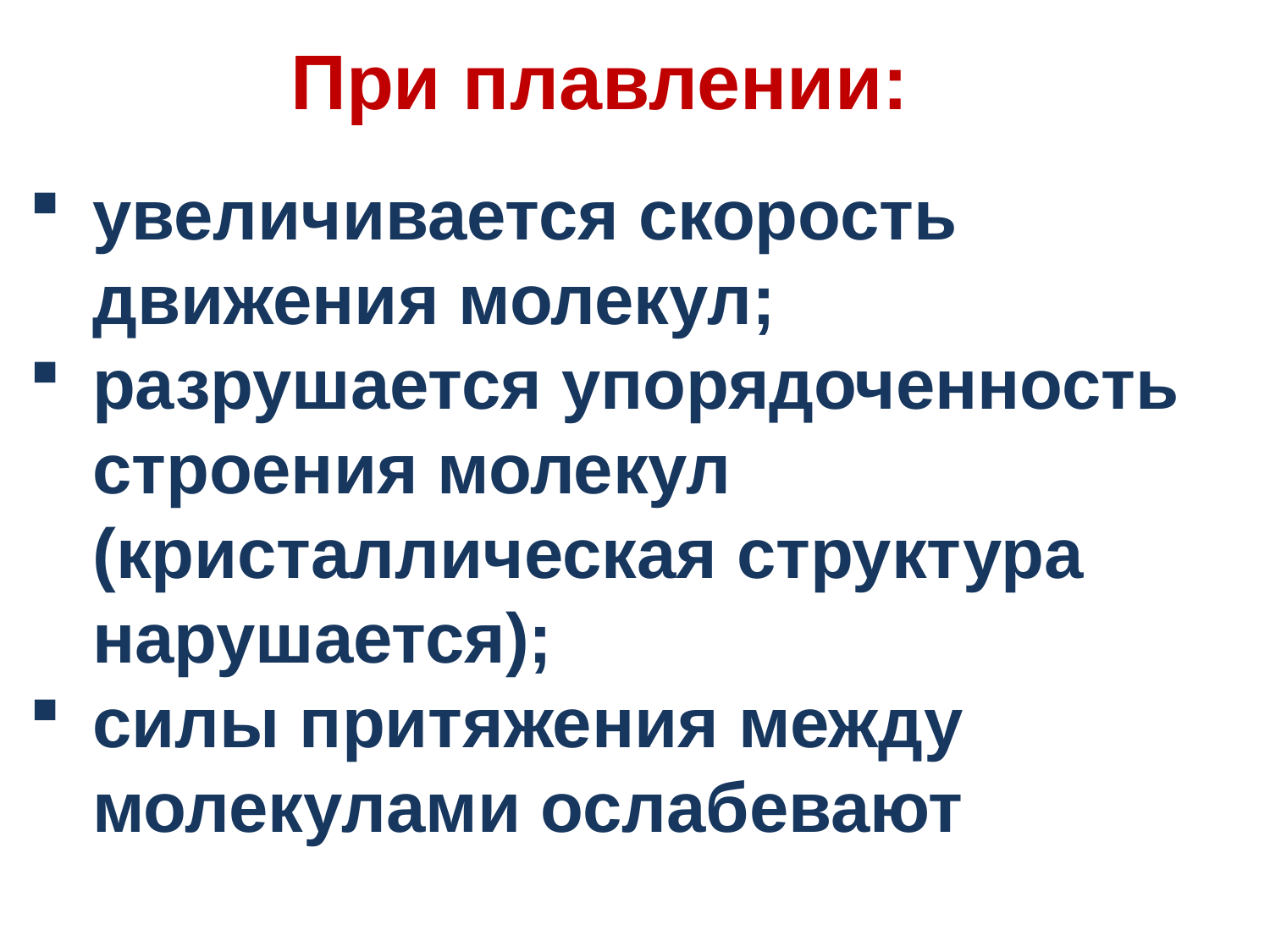

При плавлении:
увеличивается скорость движения молекул;
разрушается упорядоченность строения молекул (кристаллическая структура нарушается);
силы притяжения между молекулами ослабевают